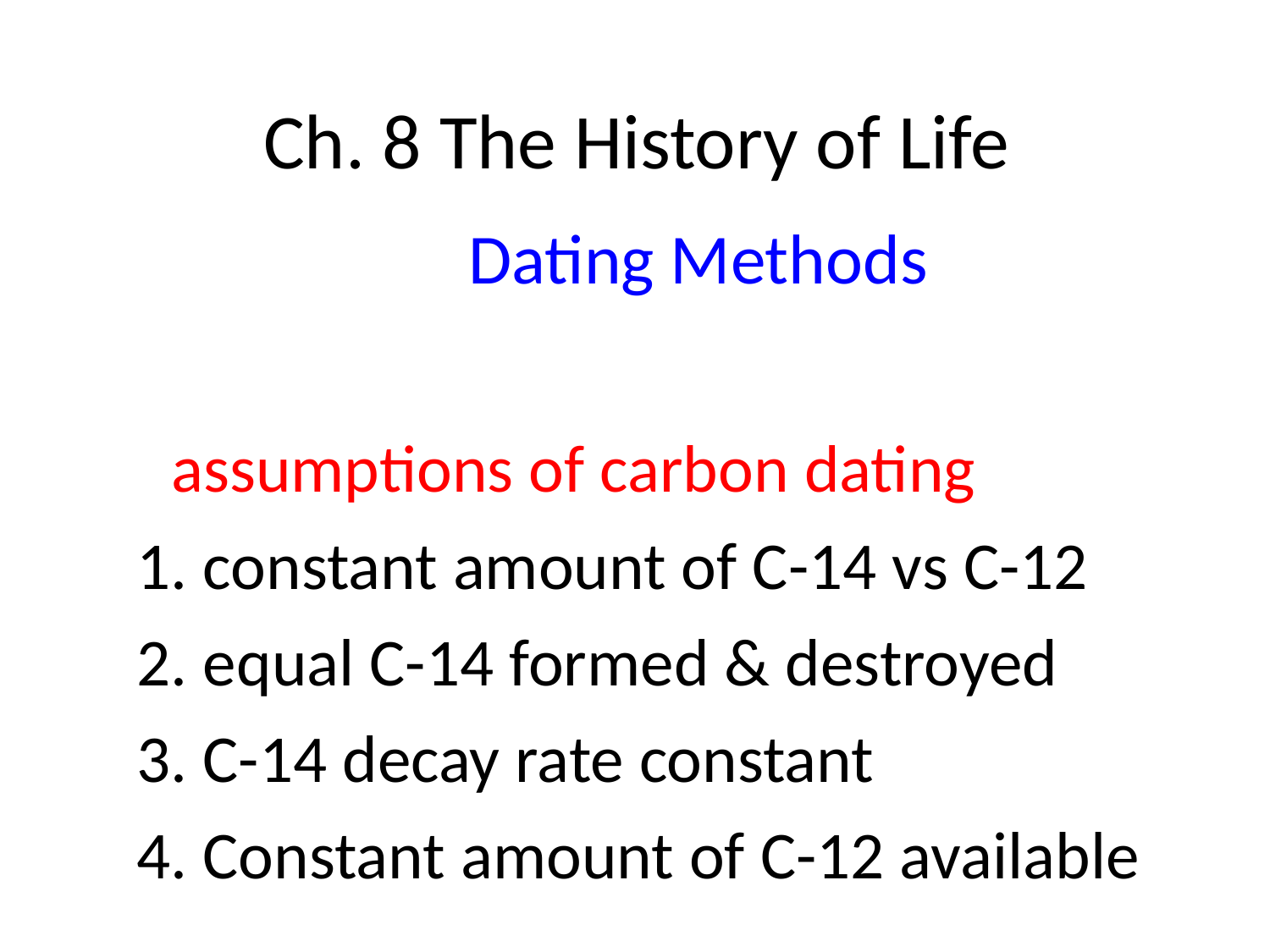

# Ch. 8 The History of Life
Dating Methods

      assumptions of carbon dating
    1. constant amount of C-14 vs C-12
    2. equal C-14 formed & destroyed
    3. C-14 decay rate constant
    4. Constant amount of C-12 available